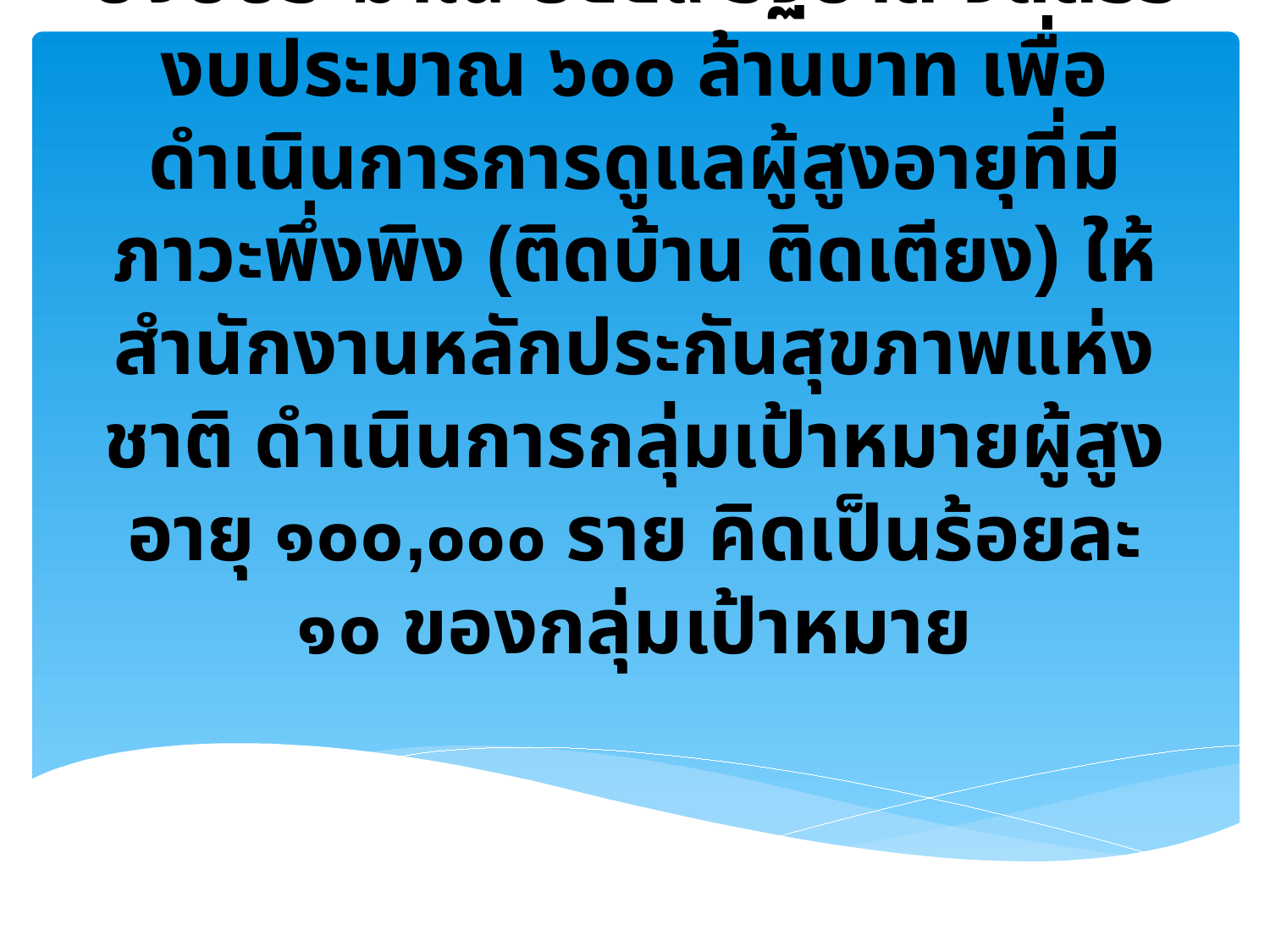

# ปีงบประมาณ ๒๕๕๙ รัฐบาล จัดสรรงบประมาณ ๖๐๐ ล้านบาท เพื่อดำเนินการการดูแลผู้สูงอายุที่มีภาวะพึ่งพิง (ติดบ้าน ติดเตียง) ให้สำนักงานหลักประกันสุขภาพแห่งชาติ ดำเนินการกลุ่มเป้าหมายผู้สูงอายุ ๑๐๐,๐๐๐ ราย คิดเป็นร้อยละ ๑๐ ของกลุ่มเป้าหมาย